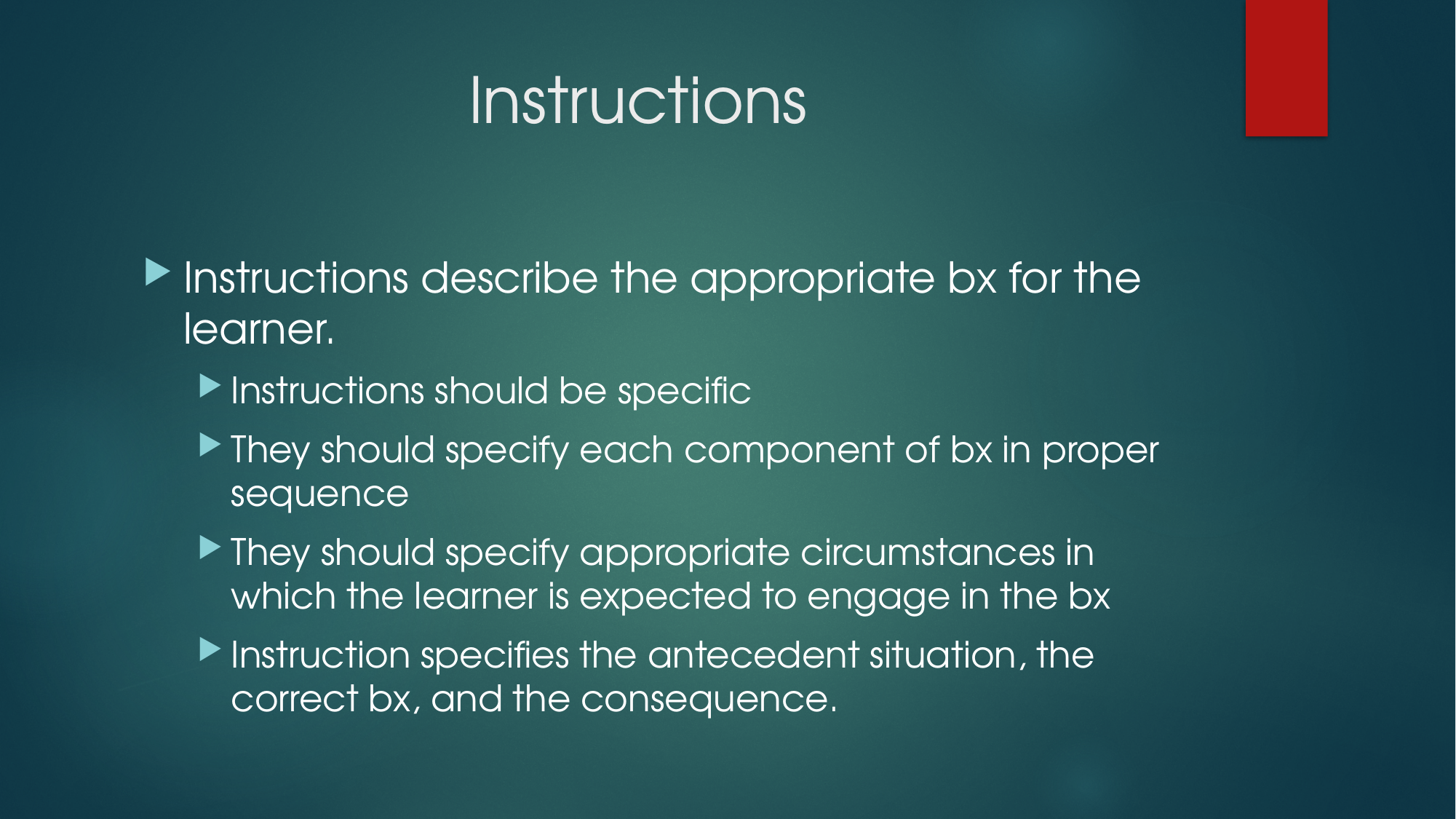

# Instructions
Instructions describe the appropriate bx for the learner.
Instructions should be specific
They should specify each component of bx in proper sequence
They should specify appropriate circumstances in which the learner is expected to engage in the bx
Instruction specifies the antecedent situation, the correct bx, and the consequence.